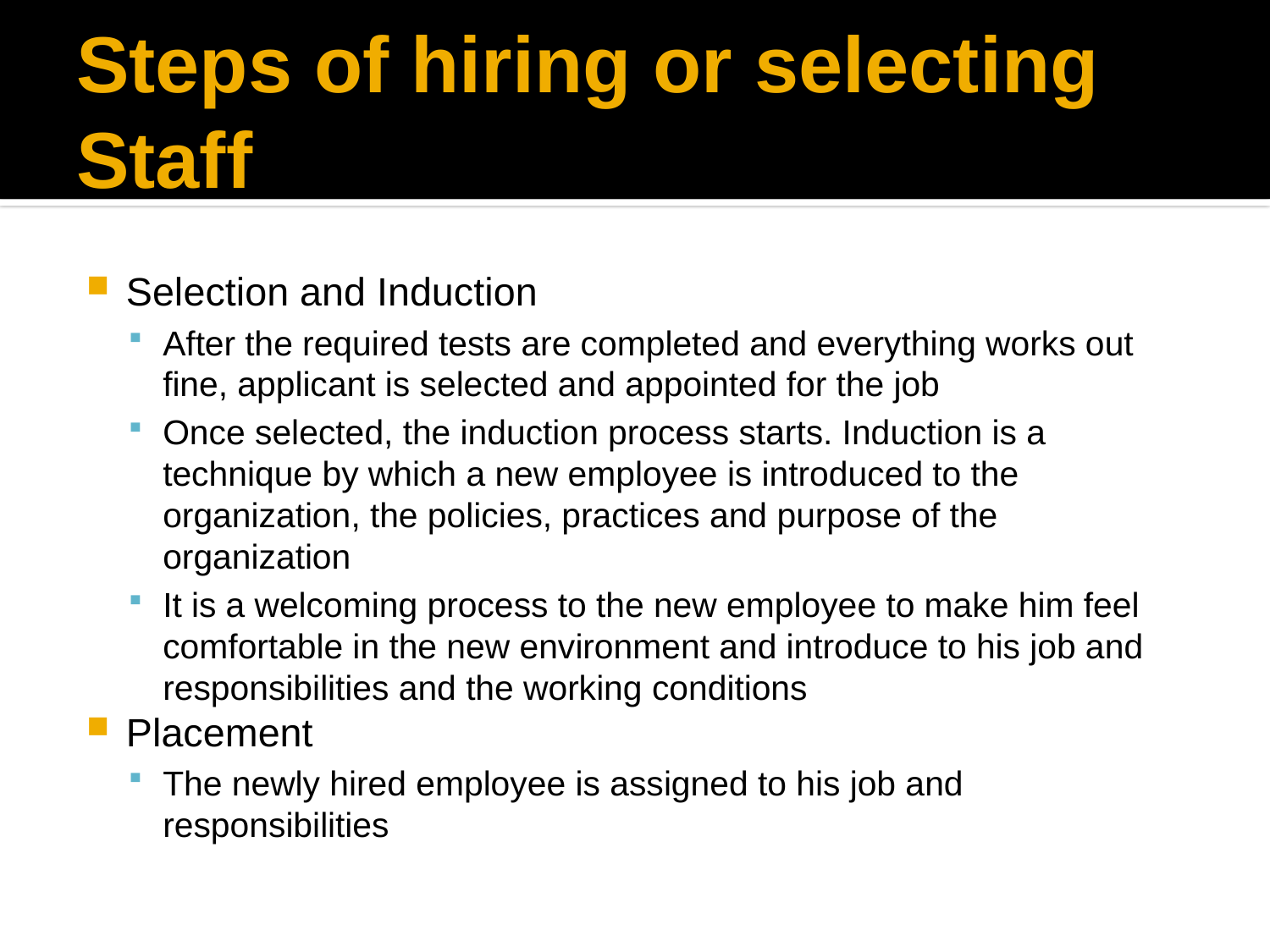

# Steps of hiring or selecting Staff
Selection and Induction
After the required tests are completed and everything works out fine, applicant is selected and appointed for the job
Once selected, the induction process starts. Induction is a technique by which a new employee is introduced to the organization, the policies, practices and purpose of the organization
It is a welcoming process to the new employee to make him feel comfortable in the new environment and introduce to his job and responsibilities and the working conditions
Placement
The newly hired employee is assigned to his job and responsibilities